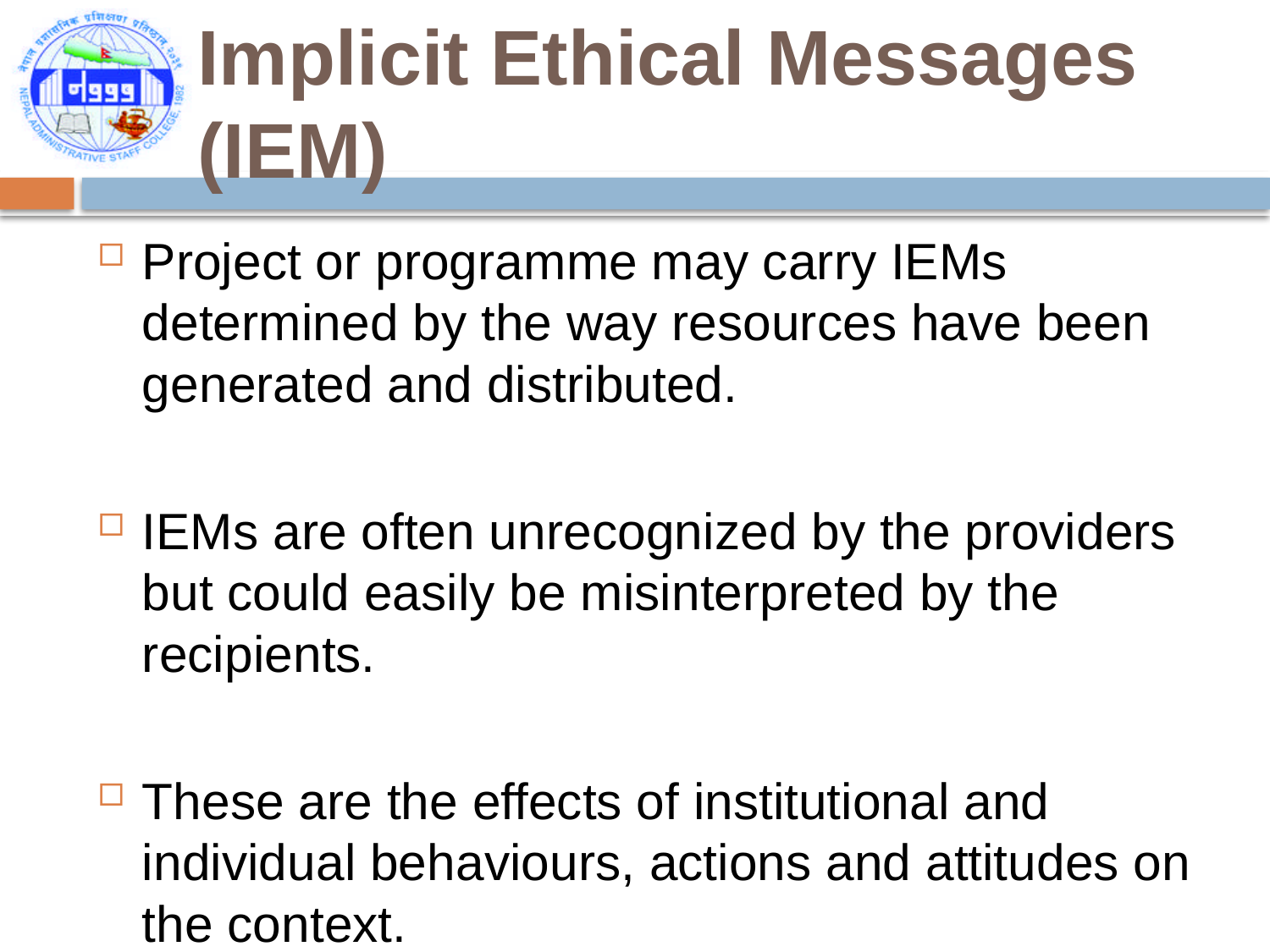

# Implicit Ethical Messages (IEM)
Project or programme may carry IEMs determined by the way resources have been generated and distributed.

IEMs are often unrecognized by the providers but could easily be misinterpreted by the recipients.

These are the effects of institutional and individual behaviours, actions and attitudes on the context.